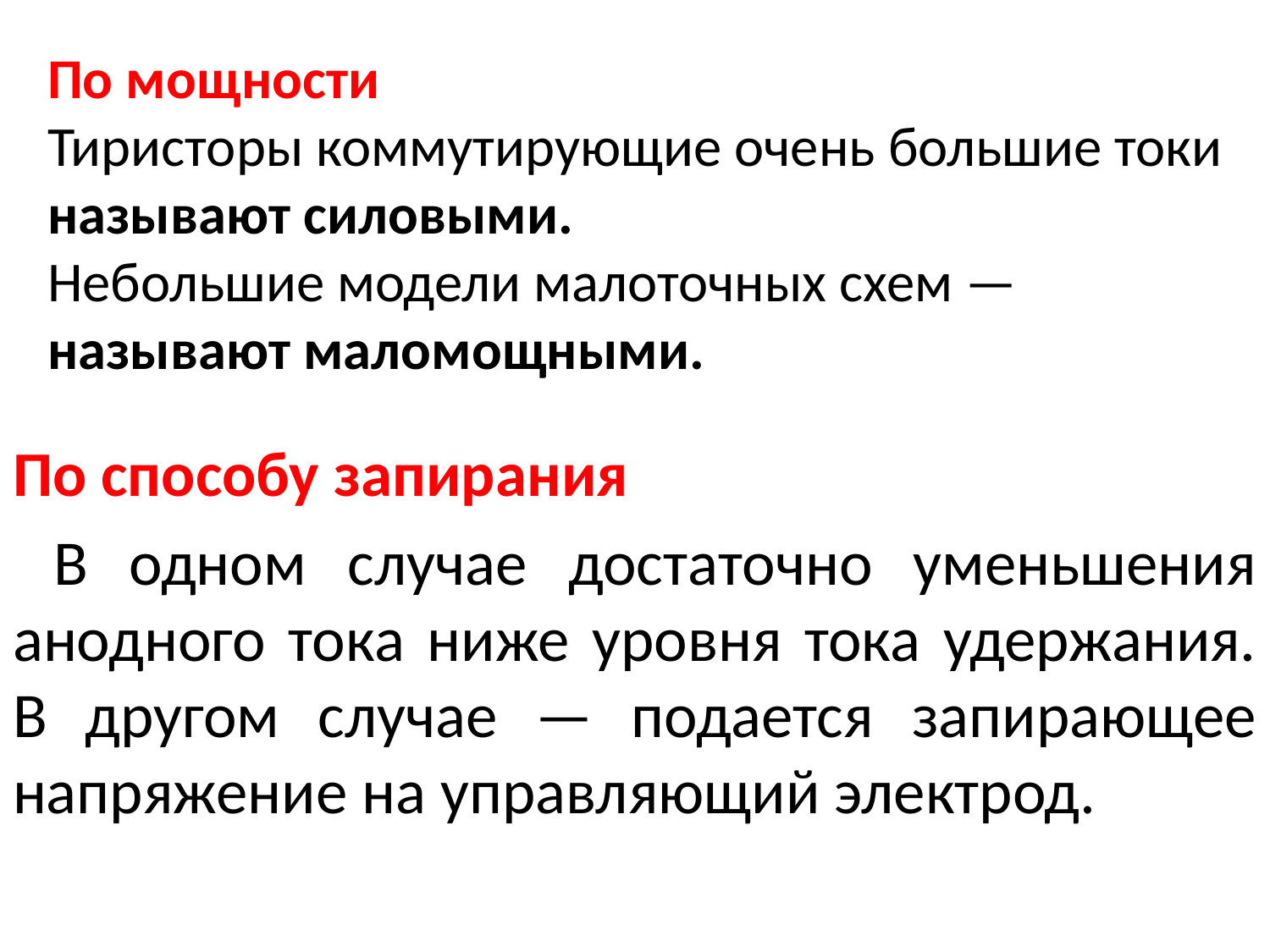

По мощности
Тиристоры коммутирующие очень большие токи называют силовыми.
Небольшие модели малоточных схем — называют маломощными.
По способу запирания
 В одном случае достаточно уменьшения анодного тока ниже уровня тока удержания. В другом случае — подается запирающее напряжение на управляющий электрод.